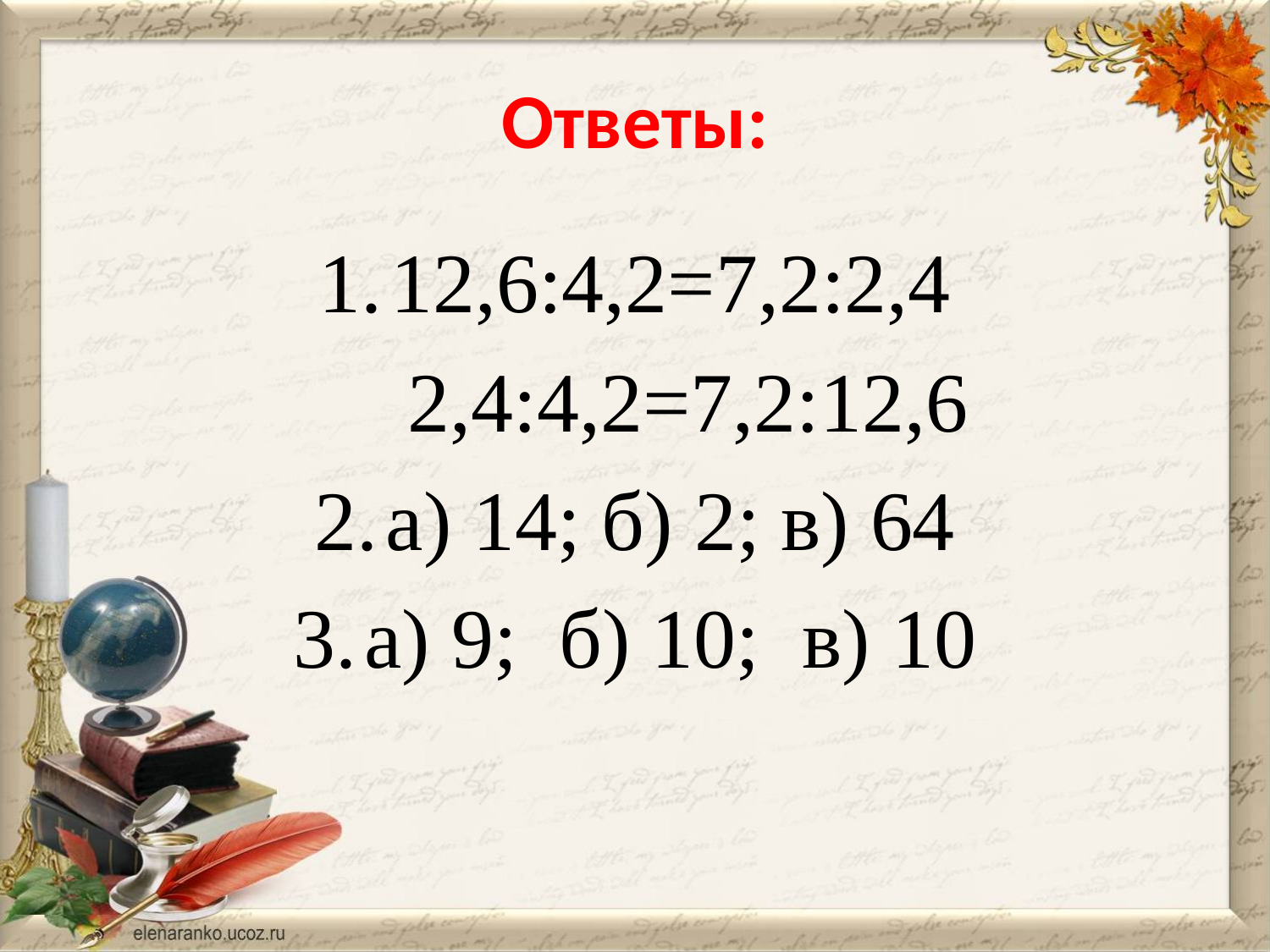

# Ответы:
12,6:4,2=7,2:2,4
     2,4:4,2=7,2:12,6
а) 14; б) 2; в) 64
а) 9;  б) 10;  в) 10